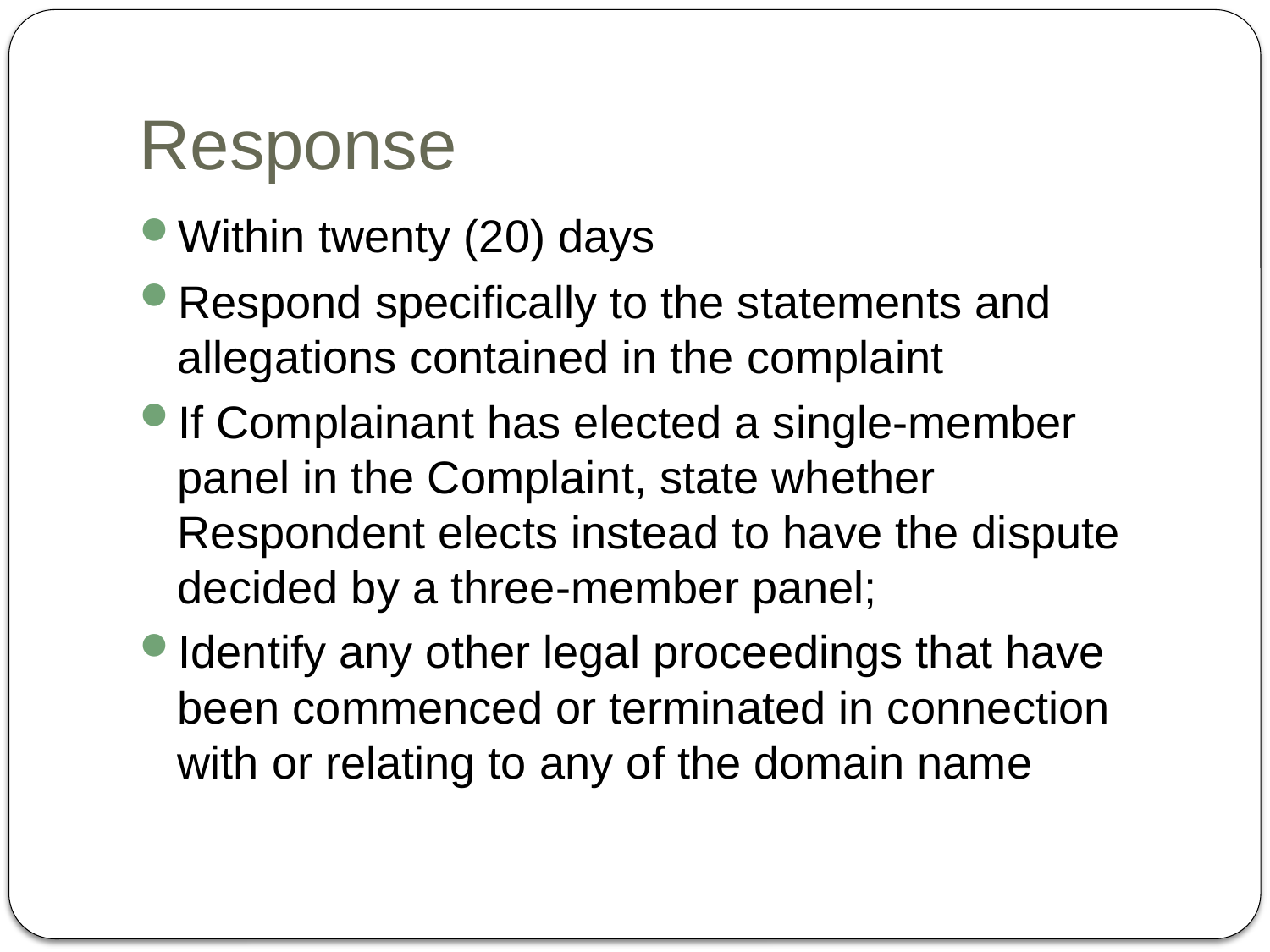

# Response
Within twenty (20) days
Respond specifically to the statements and allegations contained in the complaint
If Complainant has elected a single-member panel in the Complaint, state whether Respondent elects instead to have the dispute decided by a three-member panel;
Identify any other legal proceedings that have been commenced or terminated in connection with or relating to any of the domain name